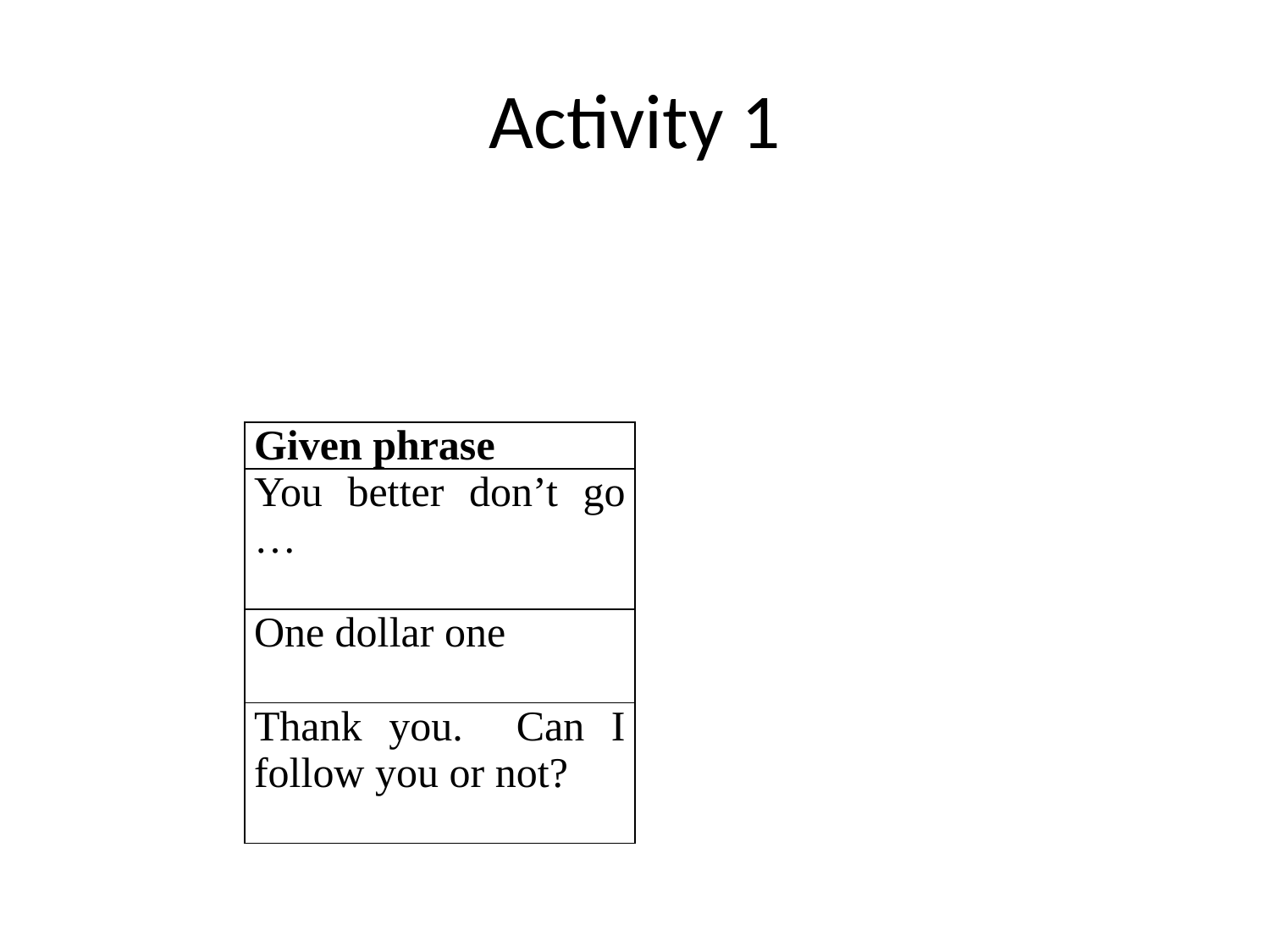

# Activity 1
| Given phrase |
| --- |
| You better don’t go … |
| One dollar one |
| Thank you. Can I follow you or not? |